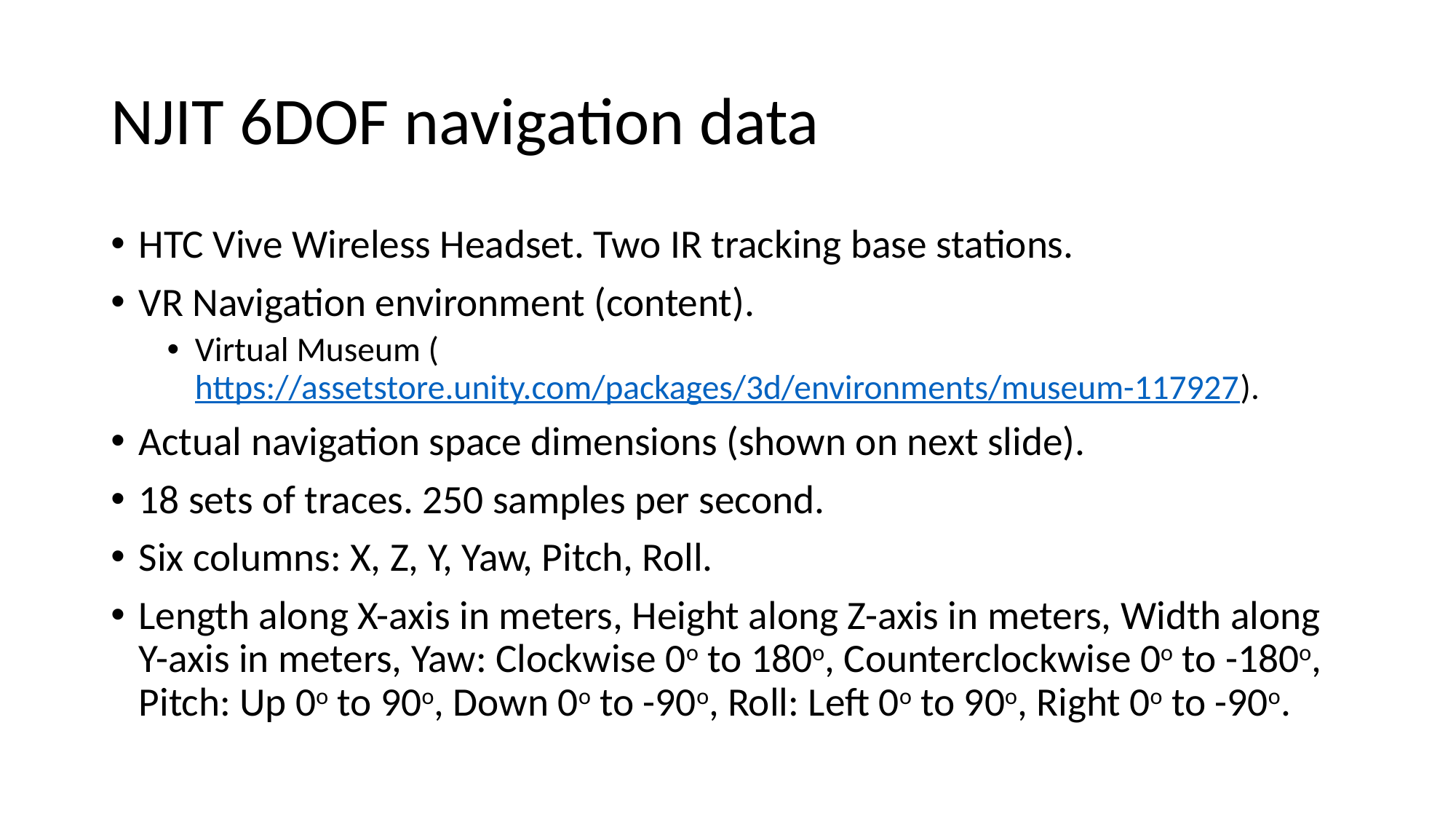

# NJIT 6DOF navigation data
HTC Vive Wireless Headset. Two IR tracking base stations.
VR Navigation environment (content).
Virtual Museum (https://assetstore.unity.com/packages/3d/environments/museum-117927).
Actual navigation space dimensions (shown on next slide).
18 sets of traces. 250 samples per second.
Six columns: X, Z, Y, Yaw, Pitch, Roll.
Length along X-axis in meters, Height along Z-axis in meters, Width along Y-axis in meters, Yaw: Clockwise 0o to 180o, Counterclockwise 0o to -180o, Pitch: Up 0o to 90o, Down 0o to -90o, Roll: Left 0o to 90o, Right 0o to -90o.